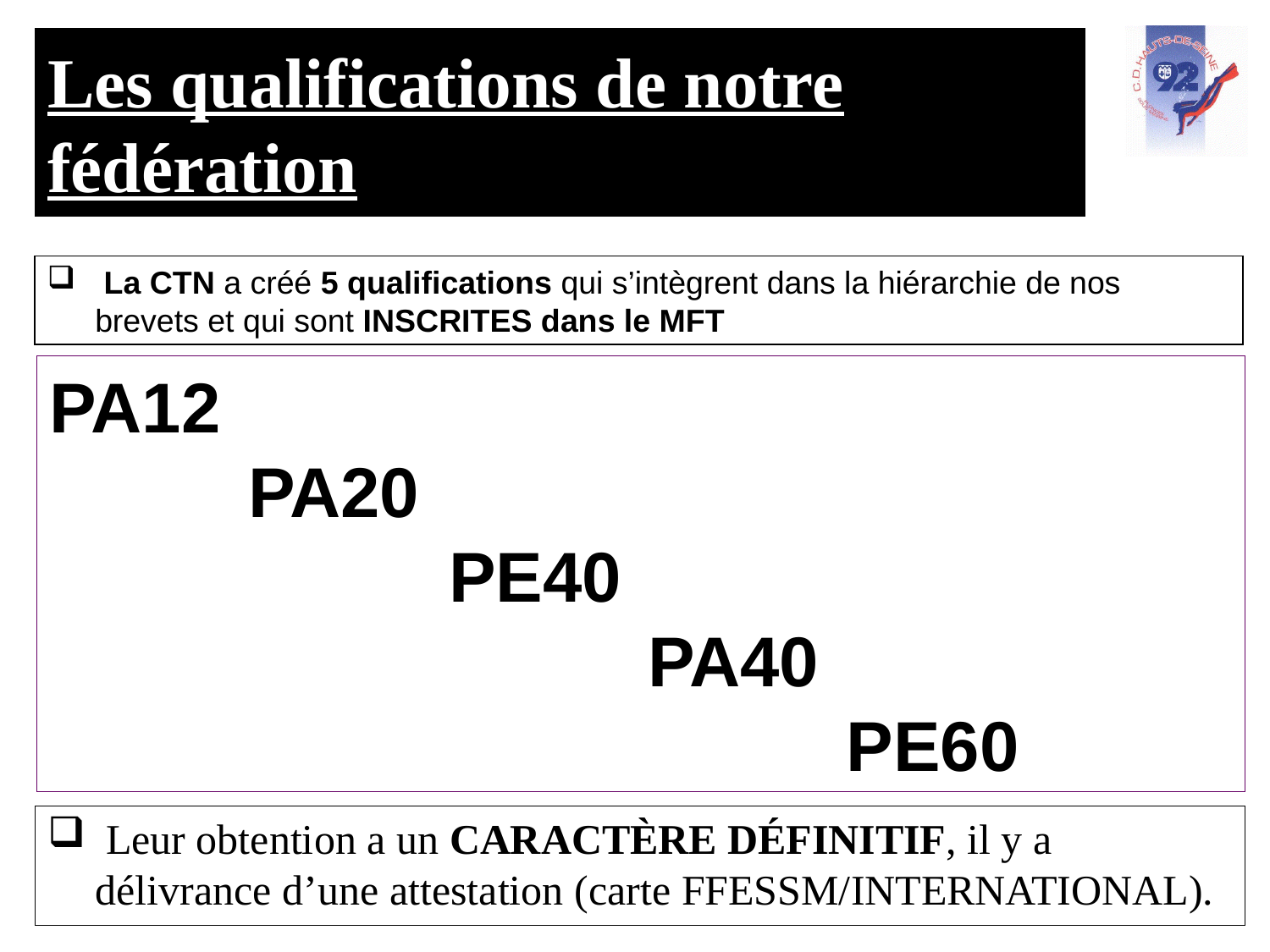

# Les qualifications de notre fédération
 La CTN a créé 5 qualifications qui s’intègrent dans la hiérarchie de nos brevets et qui sont INSCRITES dans le MFT
PA12
	PA20
	PE40
	PA40
		PE60
 Leur obtention a un CARACTÈRE DÉFINITIF, il y a délivrance d’une attestation (carte FFESSM/INTERNATIONAL).